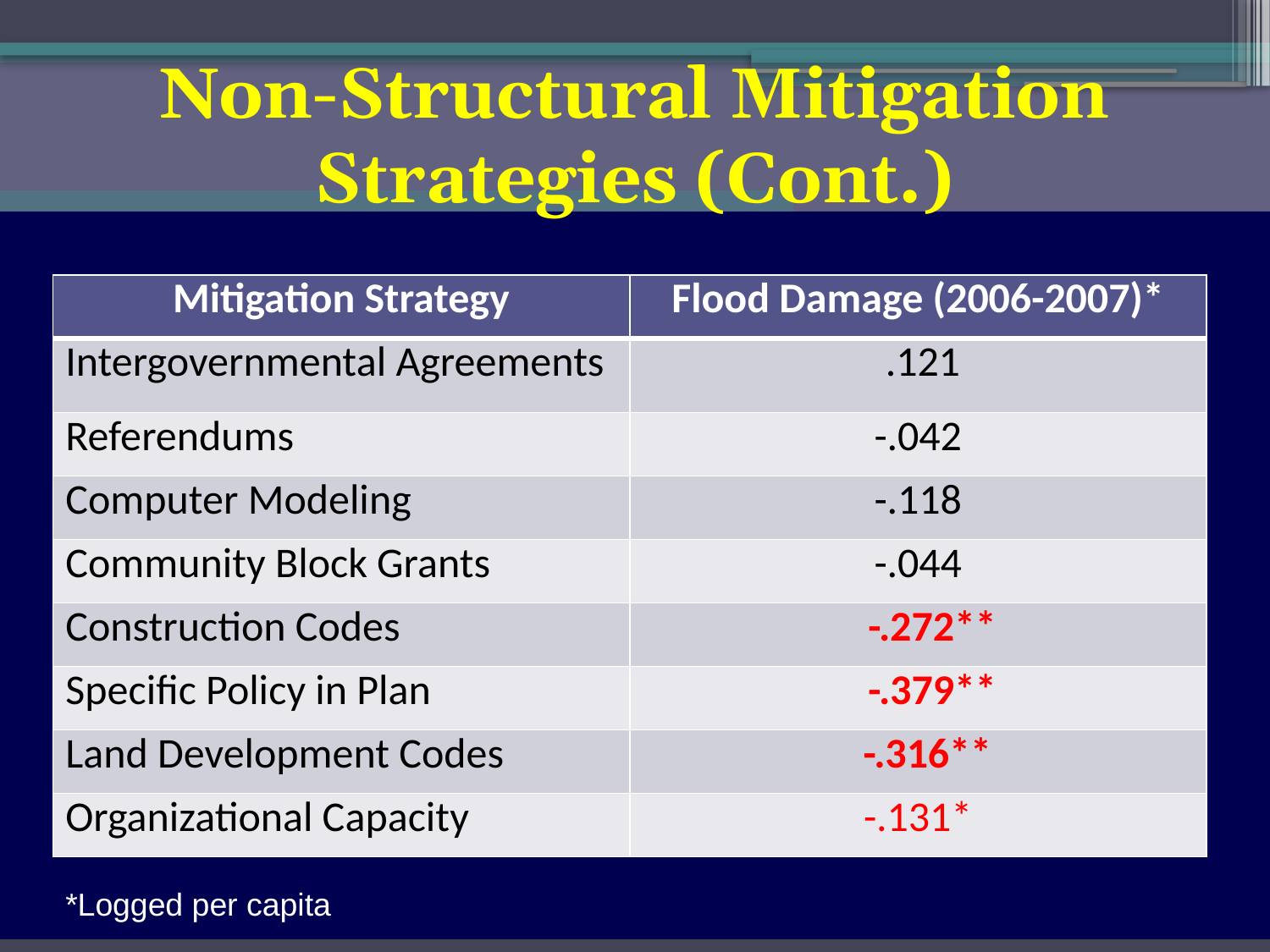

# Non-Structural Mitigation Strategies (Cont.)
| Mitigation Strategy | Flood Damage (2006-2007)\* |
| --- | --- |
| Intergovernmental Agreements | .121 |
| Referendums | -.042 |
| Computer Modeling | -.118 |
| Community Block Grants | -.044 |
| Construction Codes | -.272\*\* |
| Specific Policy in Plan | -.379\*\* |
| Land Development Codes | -.316\*\* |
| Organizational Capacity | -.131\* |
*Logged per capita